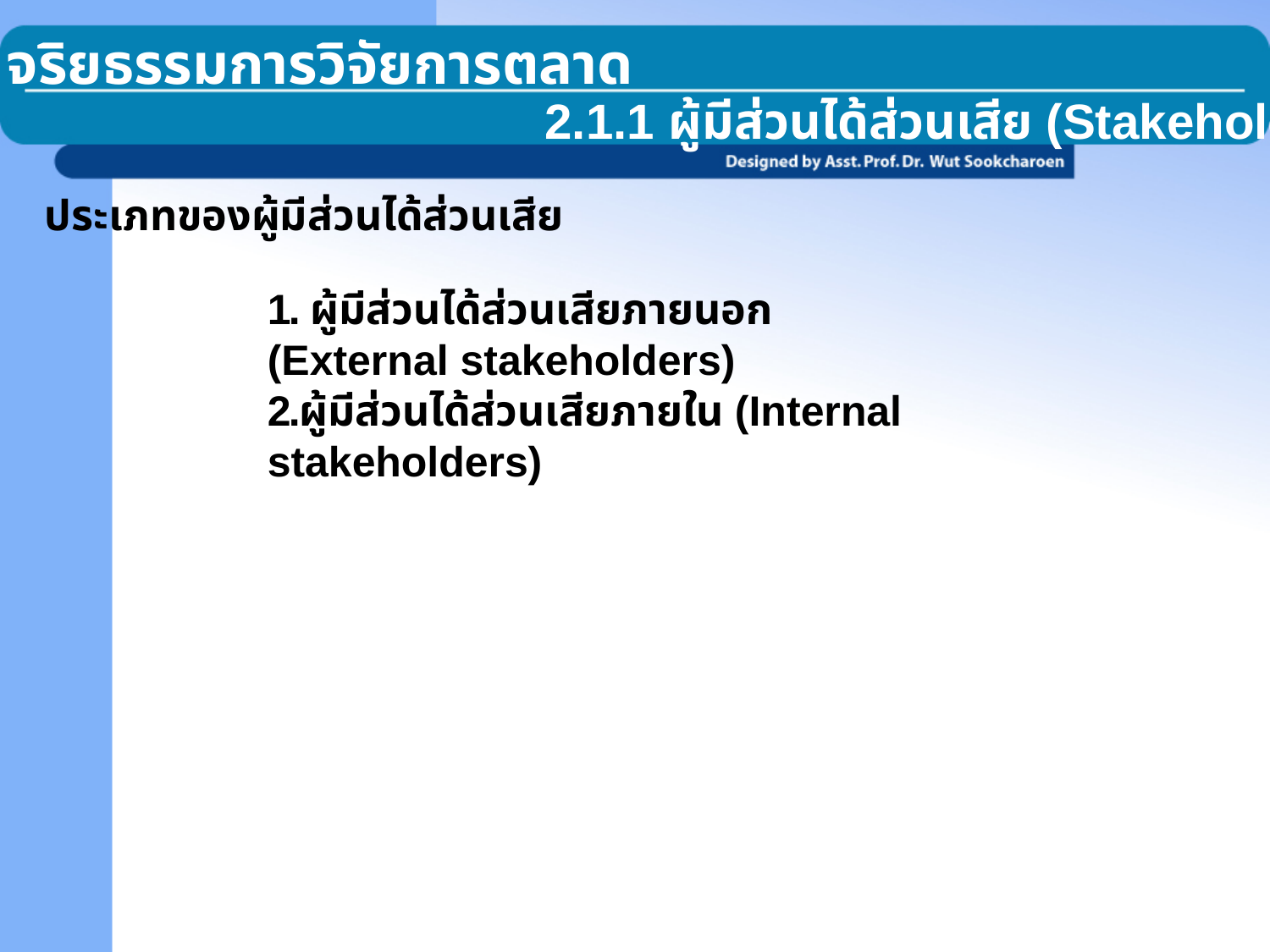

2.1 จริยธรรมการวิจัยการตลาด
2.1.1 ผู้มีส่วนได้ส่วนเสีย (Stakeholders)
ประเภทของผู้มีส่วนได้ส่วนเสีย
 ผู้มีส่วนได้ส่วนเสียภายนอก (External stakeholders)
ผู้มีส่วนได้ส่วนเสียภายใน (Internal stakeholders)